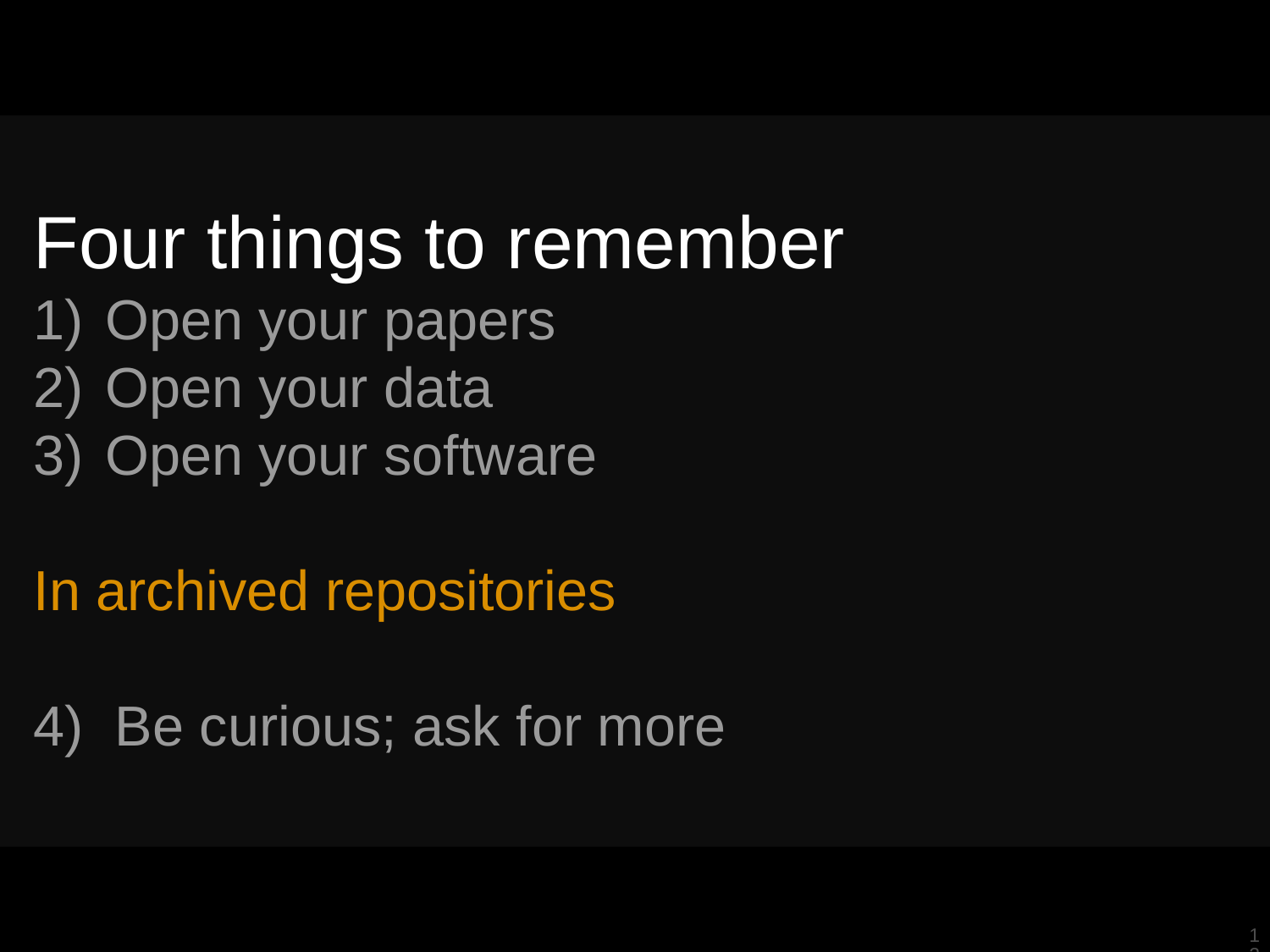

Four things to remember
Open your papers
Open your data
Open your software

In archived repositories

4)  Be curious; ask for more
127